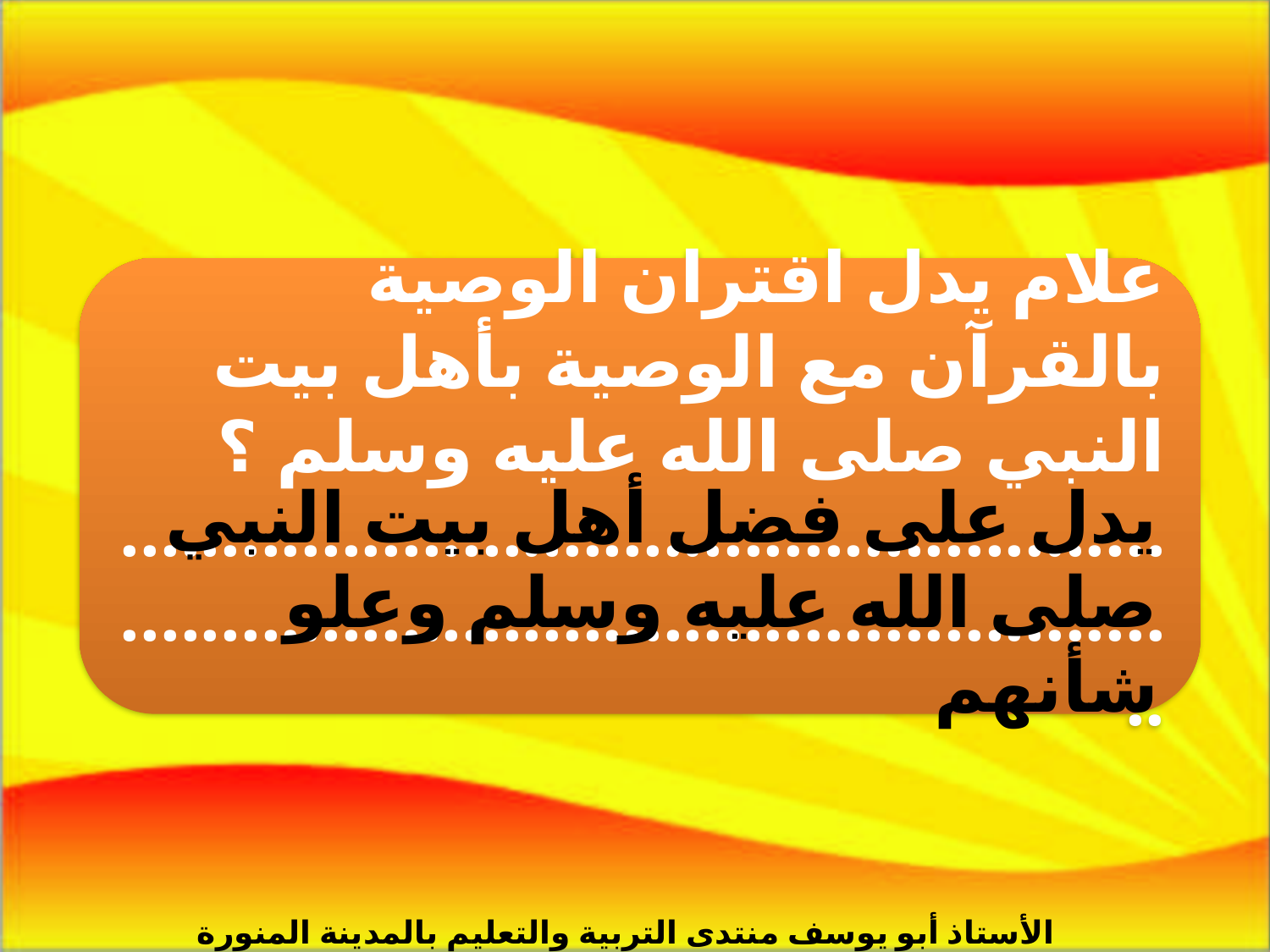

علام يدل اقتران الوصية بالقرآن مع الوصية بأهل بيت النبي صلى الله عليه وسلم ؟
..........................................................................................................
يدل على فضل أهل بيت النبي صلى الله عليه وسلم وعلو شأنهم
الأستاذ أبو يوسف منتدى التربية والتعليم بالمدينة المنورة